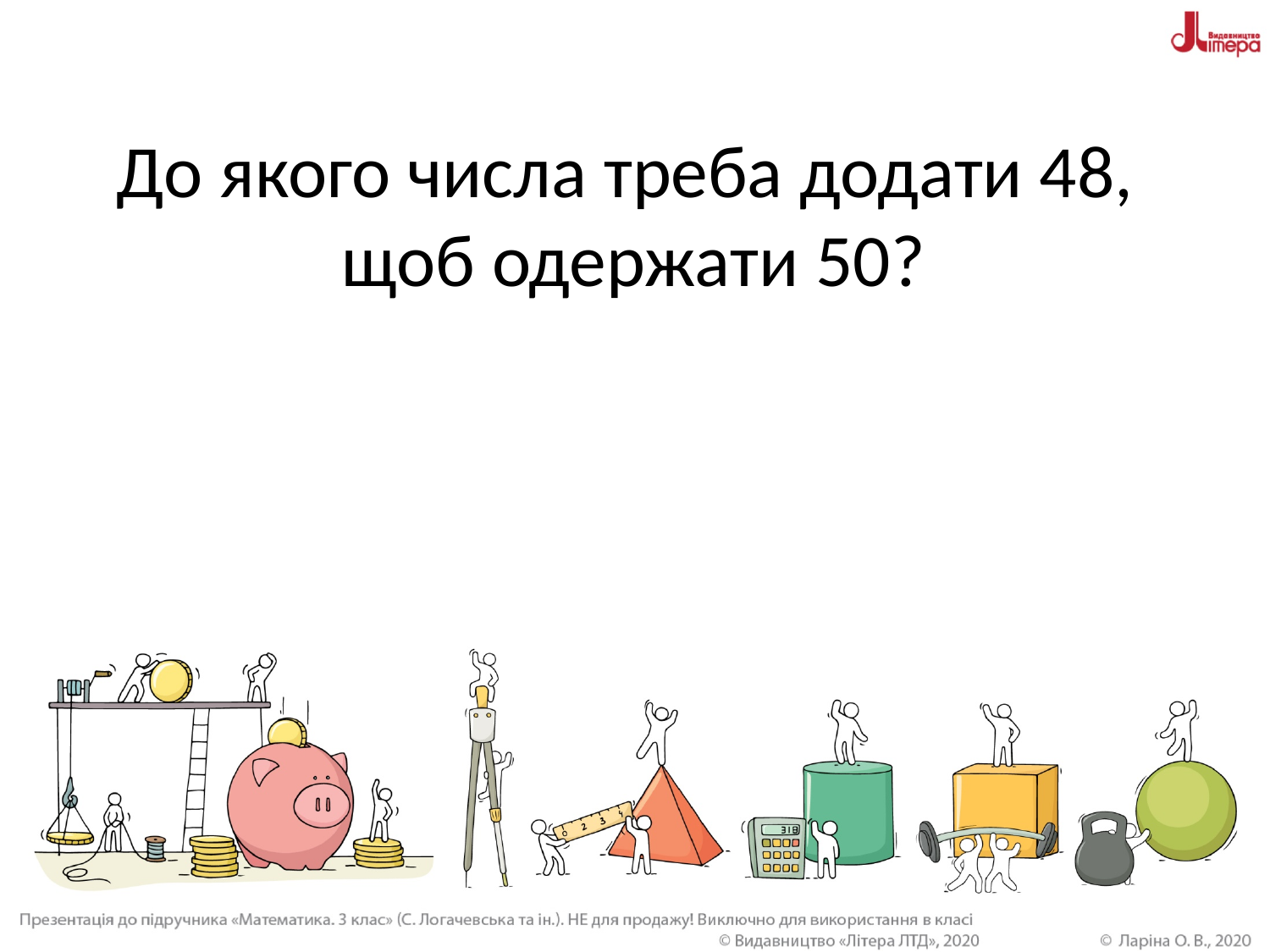

# До якого числа треба додати 48, щоб одержати 50?